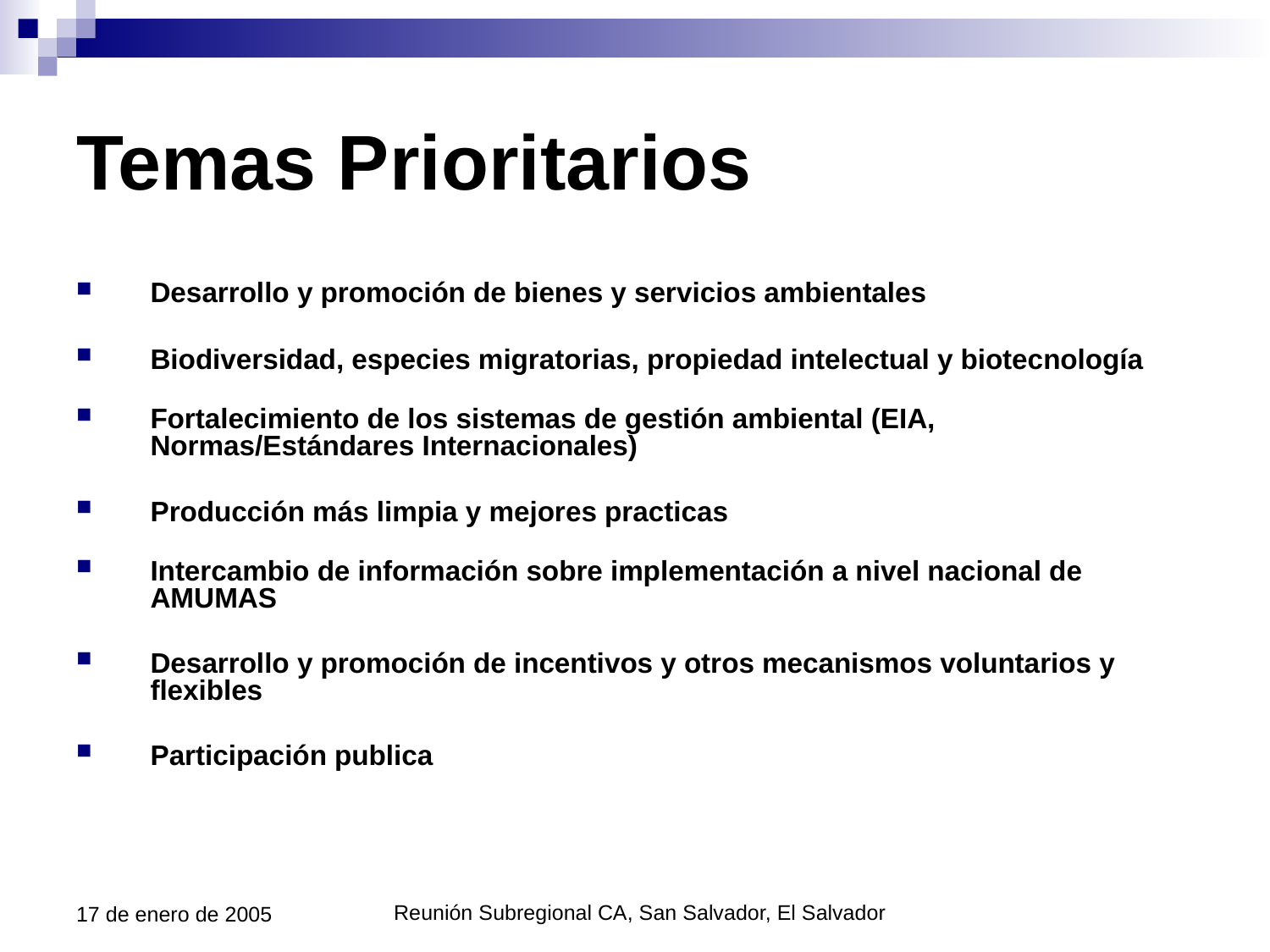

# Temas Prioritarios
Desarrollo y promoción de bienes y servicios ambientales
Biodiversidad, especies migratorias, propiedad intelectual y biotecnología
Fortalecimiento de los sistemas de gestión ambiental (EIA, Normas/Estándares Internacionales)

Producción más limpia y mejores practicas
Intercambio de información sobre implementación a nivel nacional de AMUMAS

Desarrollo y promoción de incentivos y otros mecanismos voluntarios y flexibles

Participación publica
17 de enero de 2005
Reunión Subregional CA, San Salvador, El Salvador